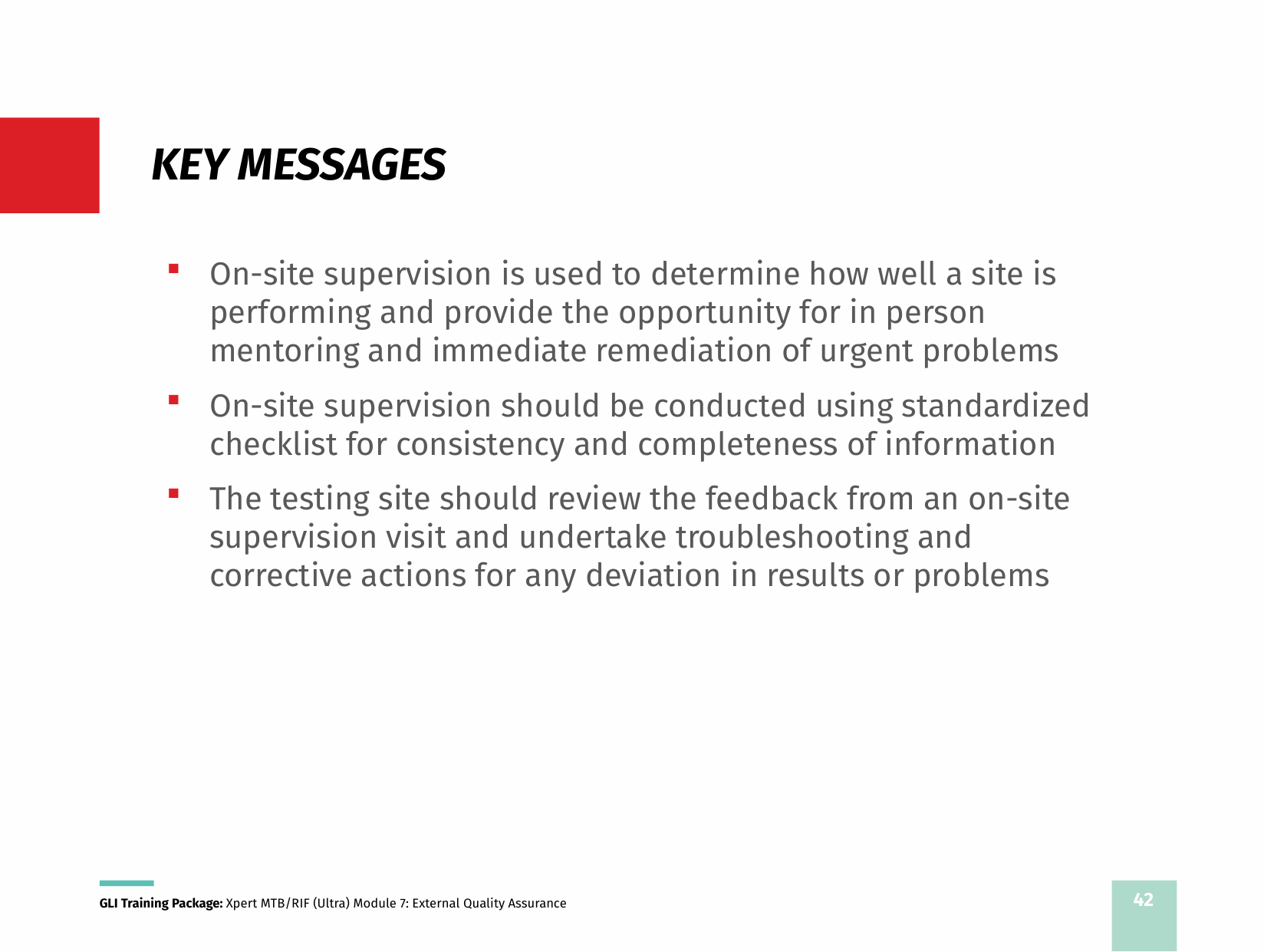

# KEY MESSAGES
On-site supervision is used to determine how well a site is performing and provide the opportunity for in person mentoring and immediate remediation of urgent problems
On-site supervision should be conducted using standardized checklist for consistency and completeness of information
The testing site should review the feedback from an on-site supervision visit and undertake troubleshooting and corrective actions for any deviation in results or problems